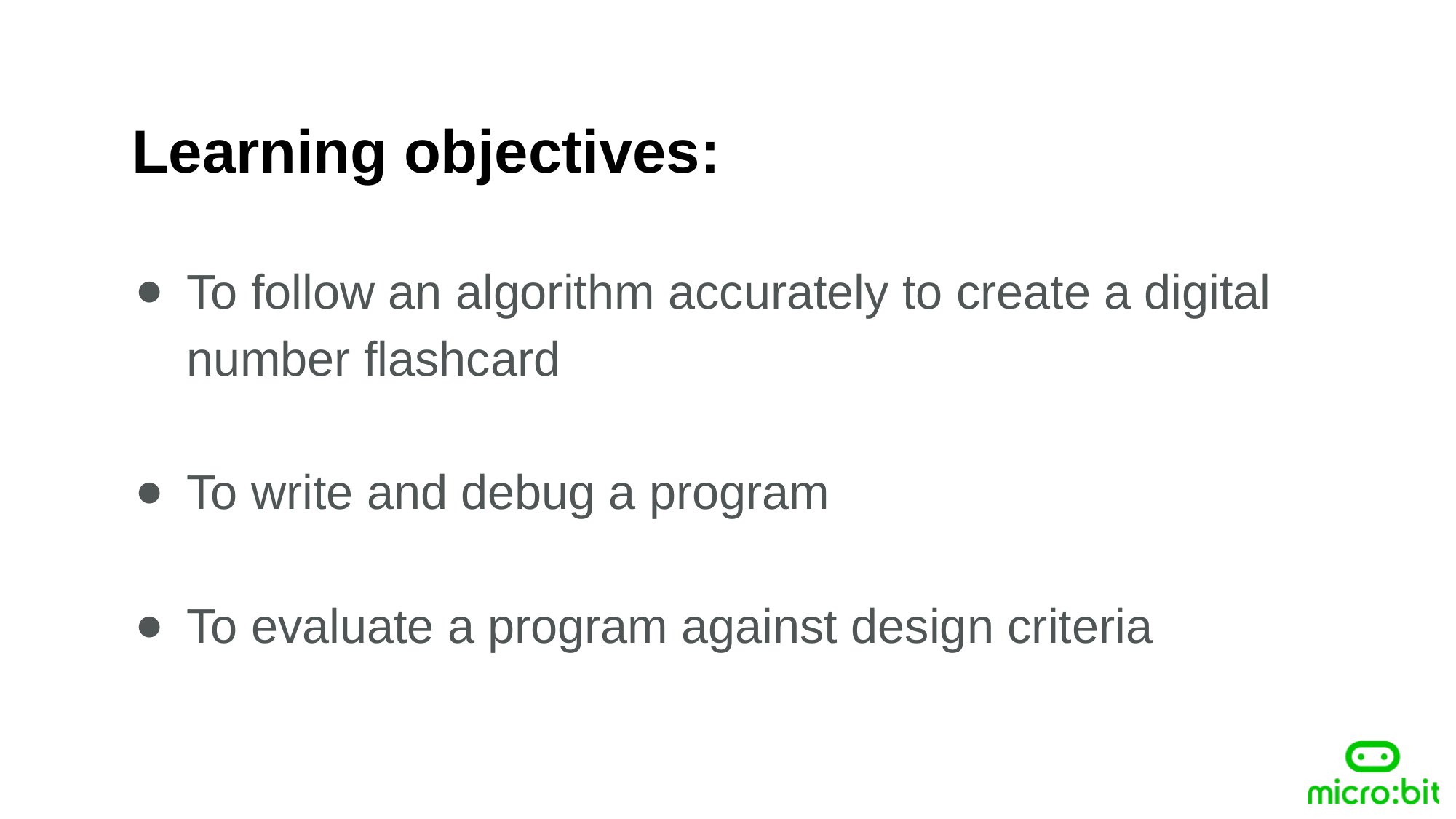

Learning objectives:

To follow an algorithm accurately to create a digital number flashcard

To write and debug a program

To evaluate a program against design criteria